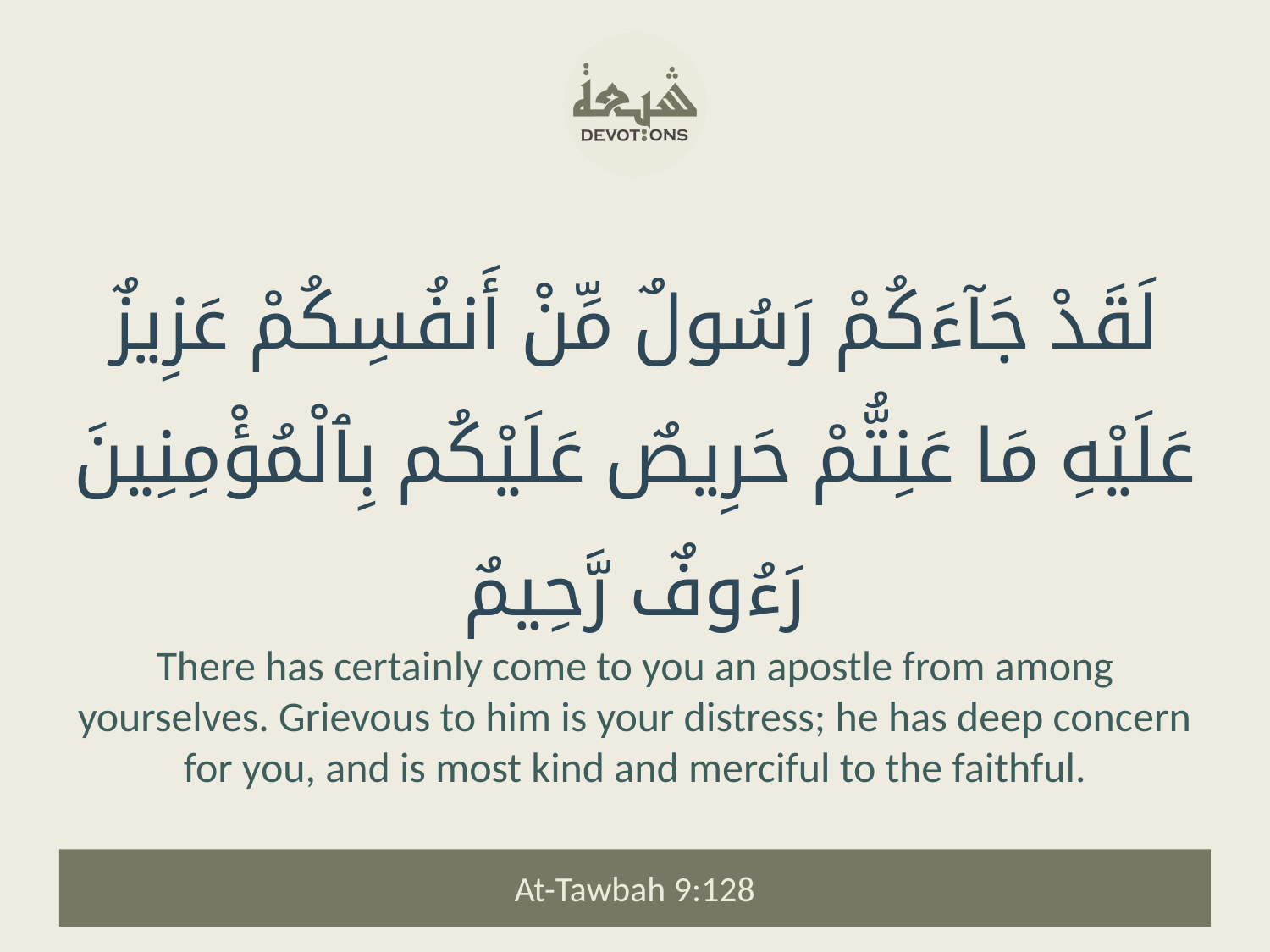

لَقَدْ جَآءَكُمْ رَسُولٌ مِّنْ أَنفُسِكُمْ عَزِيزٌ عَلَيْهِ مَا عَنِتُّمْ حَرِيصٌ عَلَيْكُم بِٱلْمُؤْمِنِينَ رَءُوفٌ رَّحِيمٌ
There has certainly come to you an apostle from among yourselves. Grievous to him is your distress; he has deep concern for you, and is most kind and merciful to the faithful.
At-Tawbah 9:128